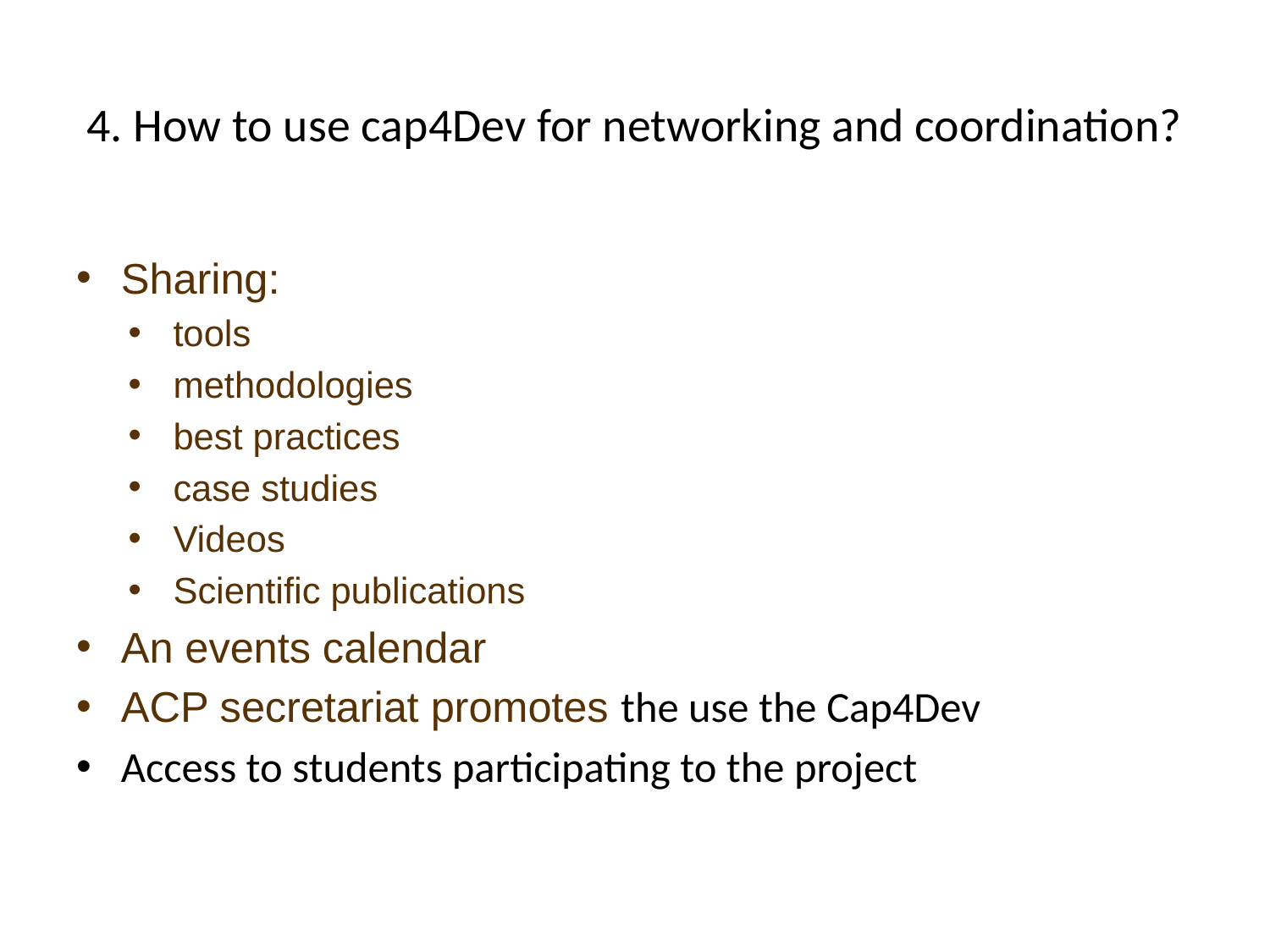

# 4. How to use cap4Dev for networking and coordination?
Sharing:
tools
methodologies
best practices
case studies
Videos
Scientific publications
An events calendar
ACP secretariat promotes the use the Cap4Dev
Access to students participating to the project